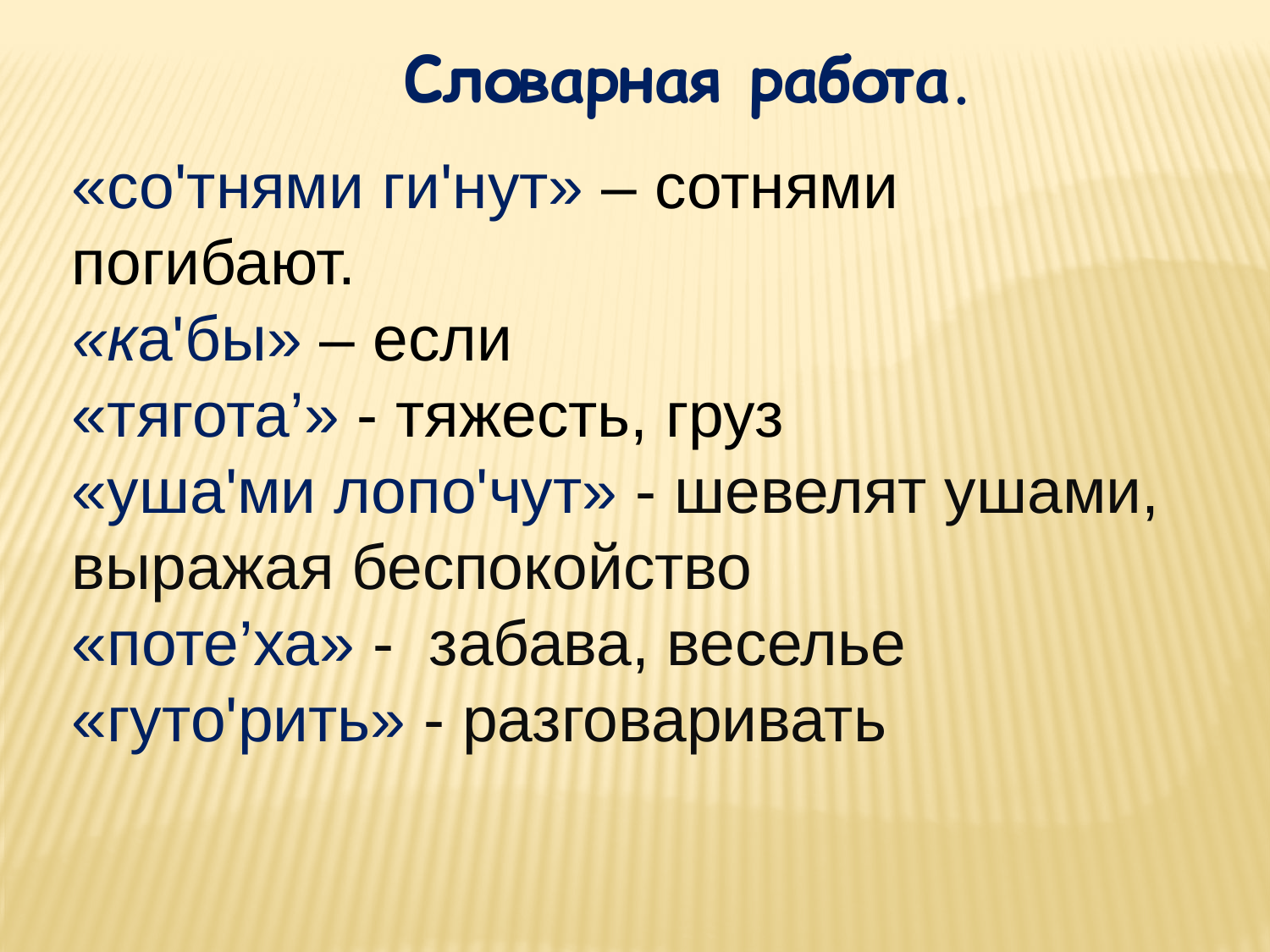

Словарная работа.
«со'тнями ги'нут» – сотнями погибают.
«ка'бы» – если
«тягота’» - тяжесть, груз
«уша'ми лопо'чут» - шевелят ушами, выражая беспокойство
«поте’ха» -  забава, веселье
«гуто'рить» - разговаривать